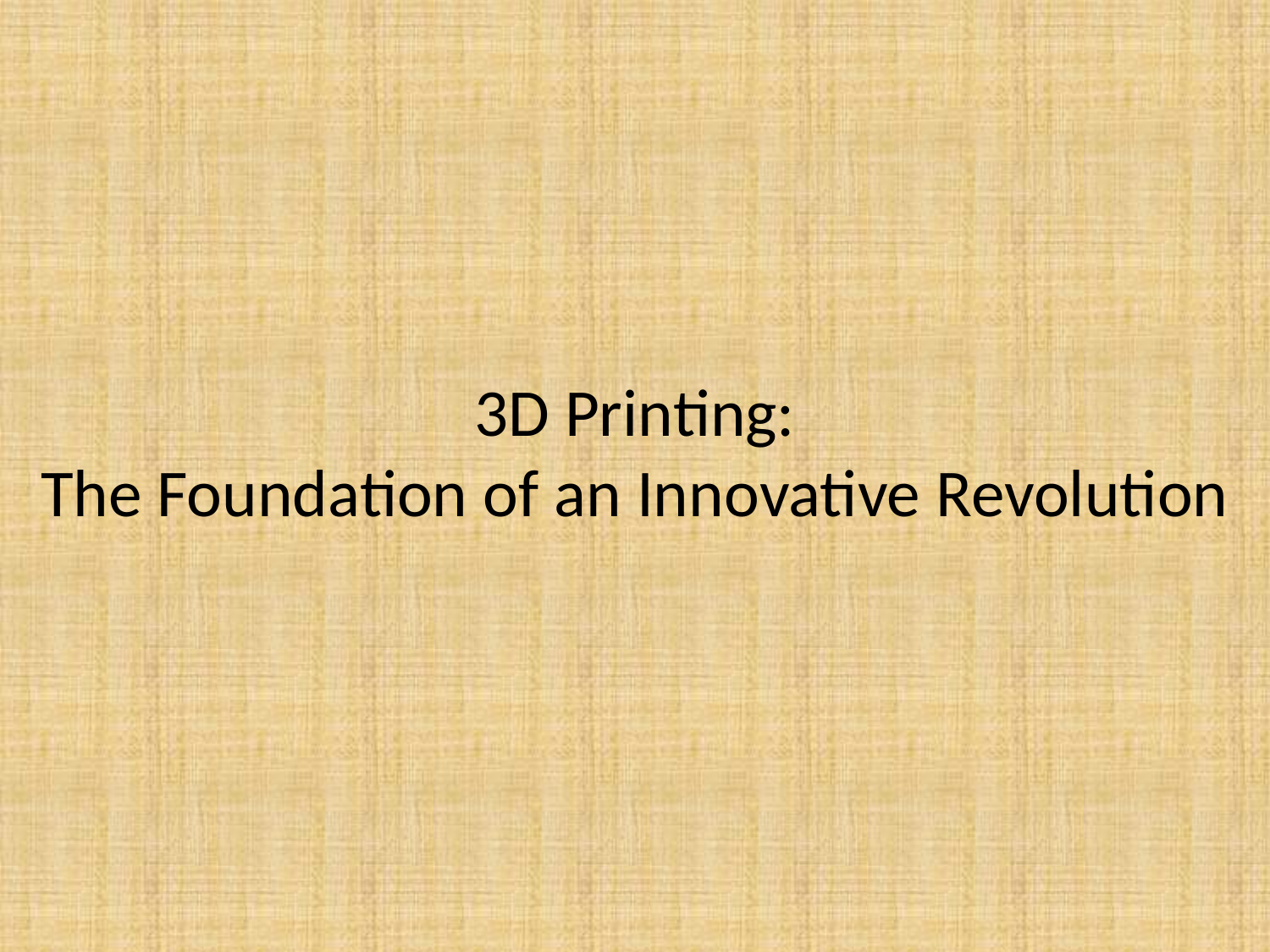

# 3D Printing: The Foundation of an Innovative Revolution